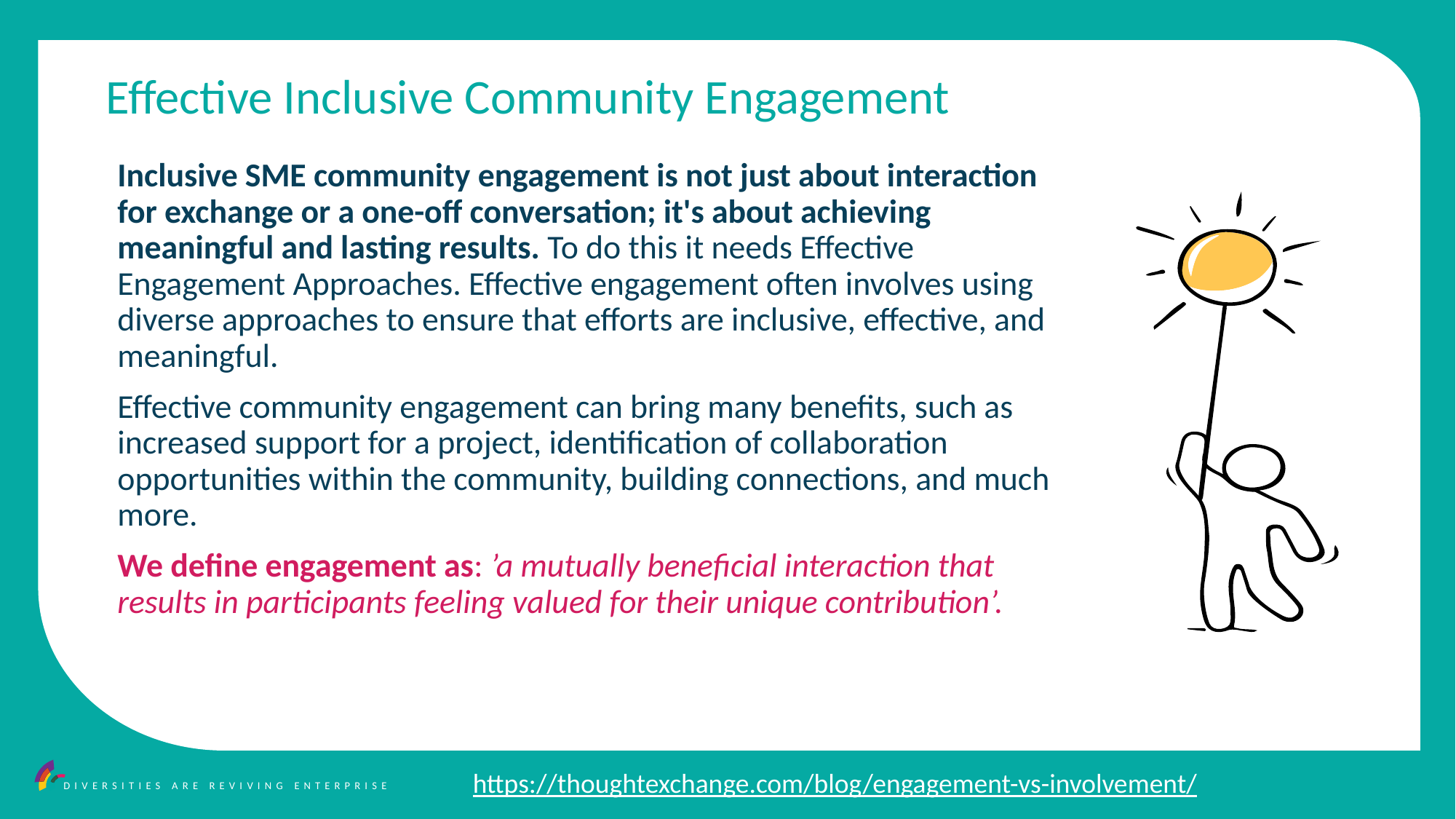

Effective Inclusive Community Engagement

Inclusive SME community engagement is not just about interaction for exchange or a one-off conversation; it's about achieving meaningful and lasting results. To do this it needs Effective Engagement Approaches. Effective engagement often involves using diverse approaches to ensure that efforts are inclusive, effective, and meaningful.
Effective community engagement can bring many benefits, such as increased support for a project, identification of collaboration opportunities within the community, building connections, and much more.
We define engagement as: ’a mutually beneficial interaction that results in participants feeling valued for their unique contribution’.

https://thoughtexchange.com/blog/engagement-vs-involvement/